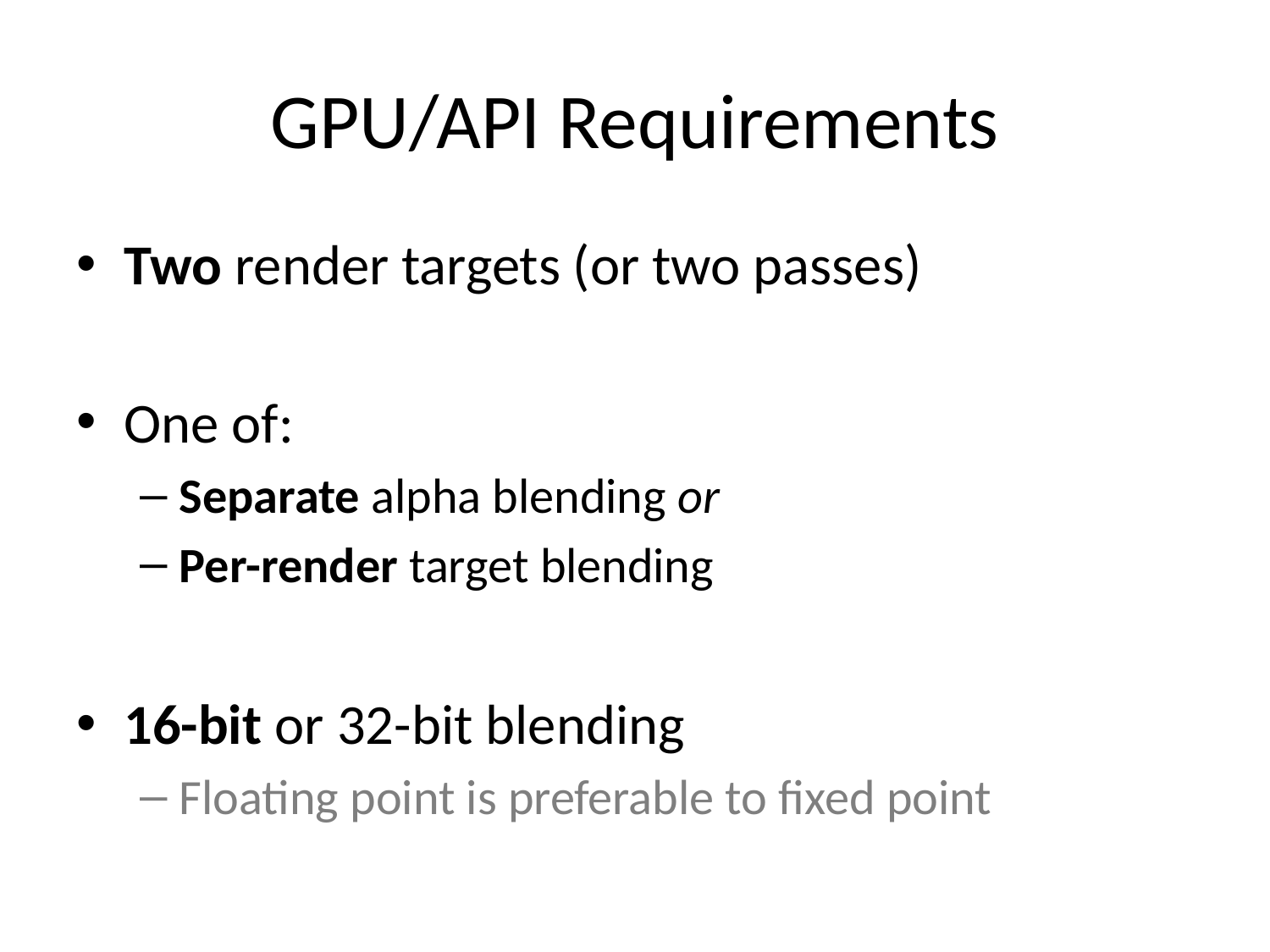

# GPU/API Requirements
Two render targets (or two passes)

One of:
Separate alpha blending or
Per-render target blending

16-bit or 32-bit blending
Floating point is preferable to fixed point